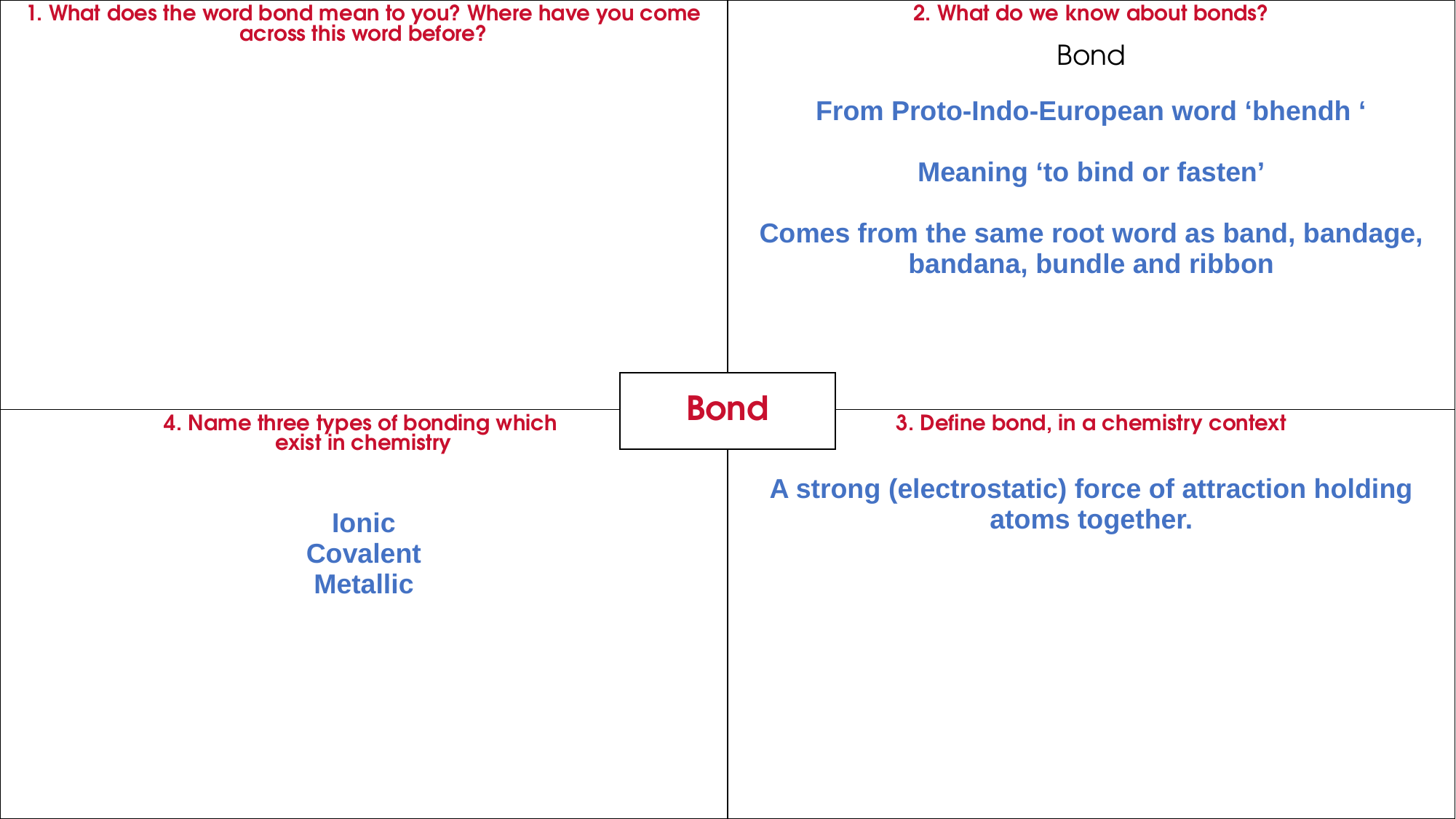

| 1. What does the word bond mean to you? Where have you come across this word before? | 2. What do we know about bonds? Bond From Proto-Indo-European word ‘bhendh ‘ Meaning ‘to bind or fasten’ Comes from the same root word as band, bandage, bandana, bundle and ribbon |
| --- | --- |
| 4. Name three types of bonding which exist in chemistry Ionic Covalent Metallic | 3. Define bond, in a chemistry context A strong (electrostatic) force of attraction holding atoms together. |
| Bond |
| --- |